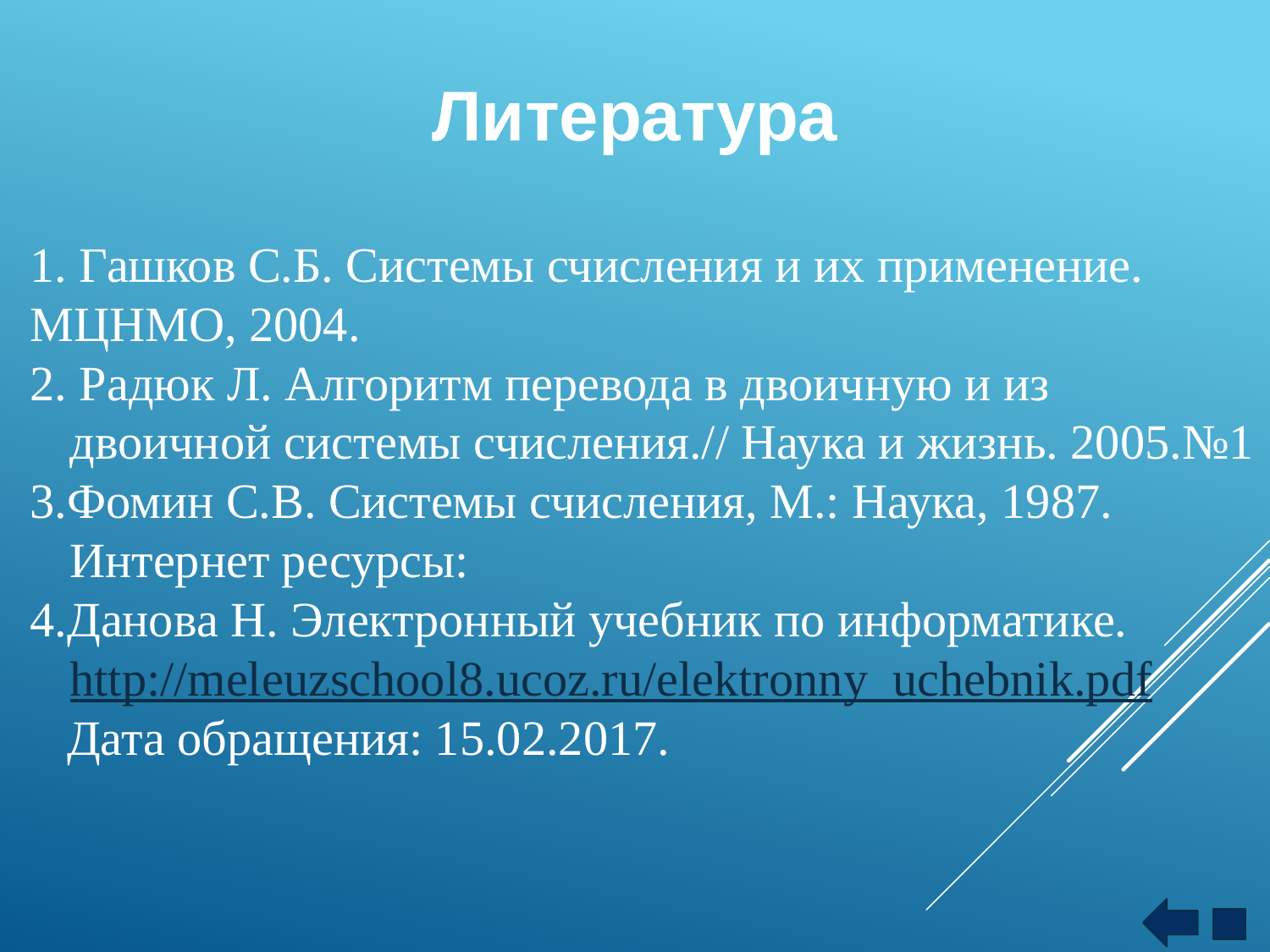

Литература

1. Гашков С.Б. Системы счисления и их применение.
МЦНМО, 2004.
2. Радюк Л. Алгоритм перевода в двоичную и из двоичной системы счисления.// Наука и жизнь. 2005.№1
3.Фомин С.В. Системы счисления, М.: Наука, 1987. Интернет ресурсы:
4.Данова Н. Электронный учебник по информатике. http://meleuzschool8.ucoz.ru/elektronny_uchebnik.pdf
   Дата обращения: 15.02.2017.